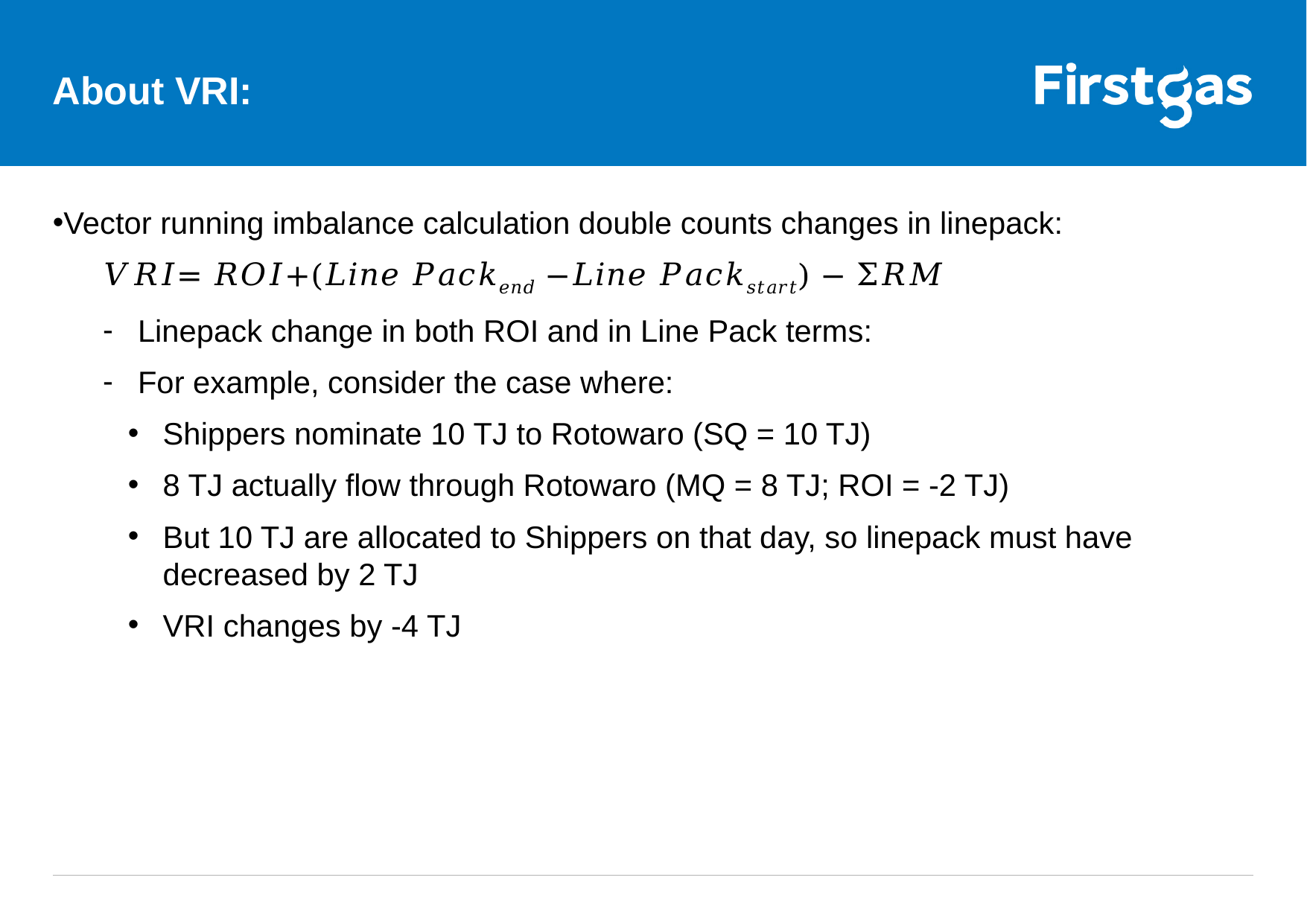

# About VRI:
Vector running imbalance calculation double counts changes in linepack:
𝑉𝑅𝐼= 𝑅𝑂𝐼+(𝐿𝑖𝑛𝑒 𝑃𝑎𝑐𝑘𝑒𝑛𝑑 −𝐿𝑖𝑛𝑒 𝑃𝑎𝑐𝑘𝑠𝑡𝑎𝑟𝑡) − Σ𝑅𝑀
Linepack change in both ROI and in Line Pack terms:
For example, consider the case where:
Shippers nominate 10 TJ to Rotowaro (SQ = 10 TJ)
8 TJ actually flow through Rotowaro (MQ = 8 TJ; ROI = -2 TJ)
But 10 TJ are allocated to Shippers on that day, so linepack must have
decreased by 2 TJ
VRI changes by -4 TJ